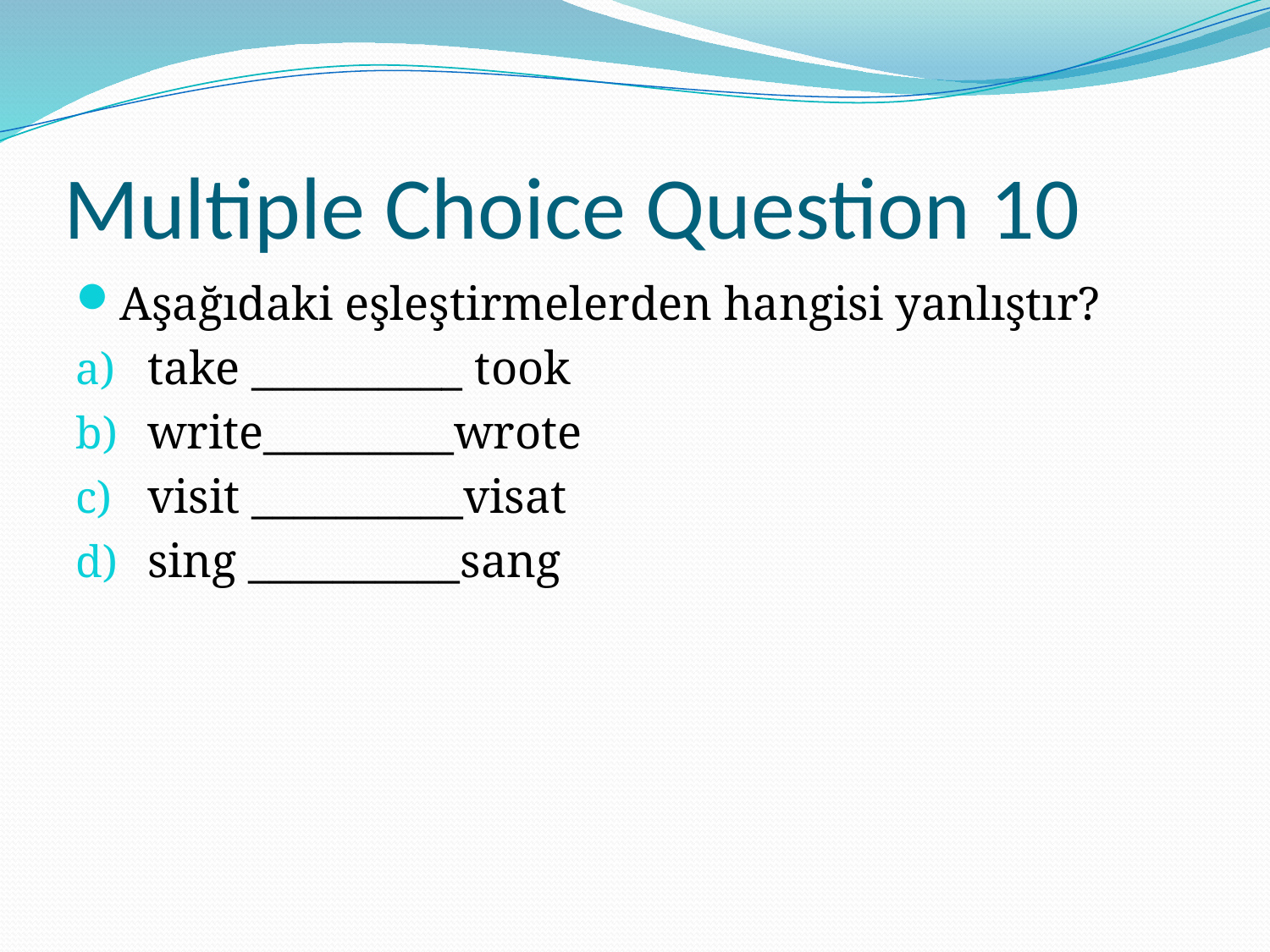

# Multiple Choice Question 10
Aşağıdaki eşleştirmelerden hangisi yanlıştır?
take __________ took
write_________wrote
visit __________visat
sing __________sang